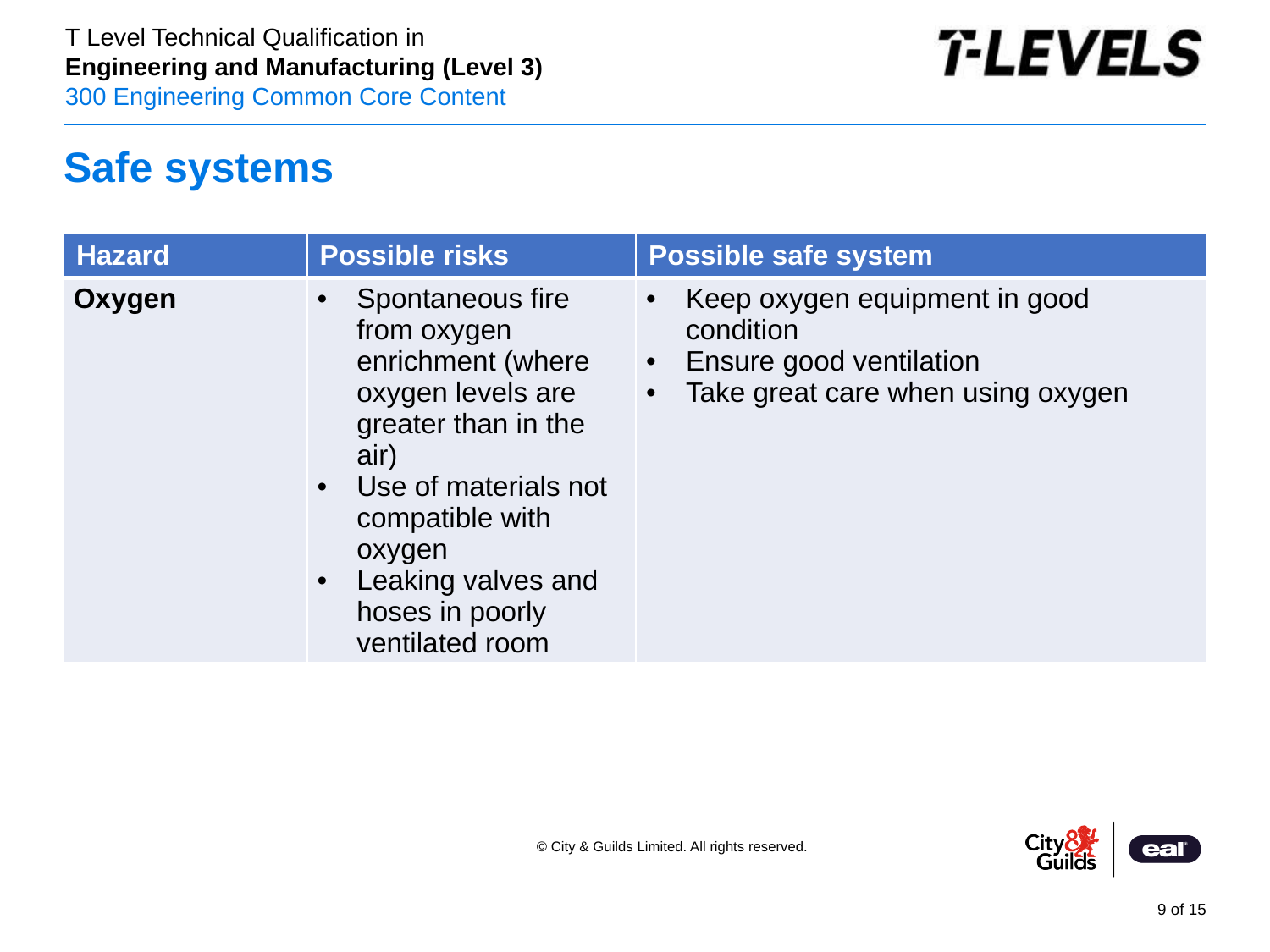

# Safe systems
| Hazard | Possible risks | Possible safe system |
| --- | --- | --- |
| Oxygen | Spontaneous fire from oxygen enrichment (where oxygen levels are greater than in the air) Use of materials not compatible with oxygen Leaking valves and hoses in poorly ventilated room | Keep oxygen equipment in good condition Ensure good ventilation Take great care when using oxygen |